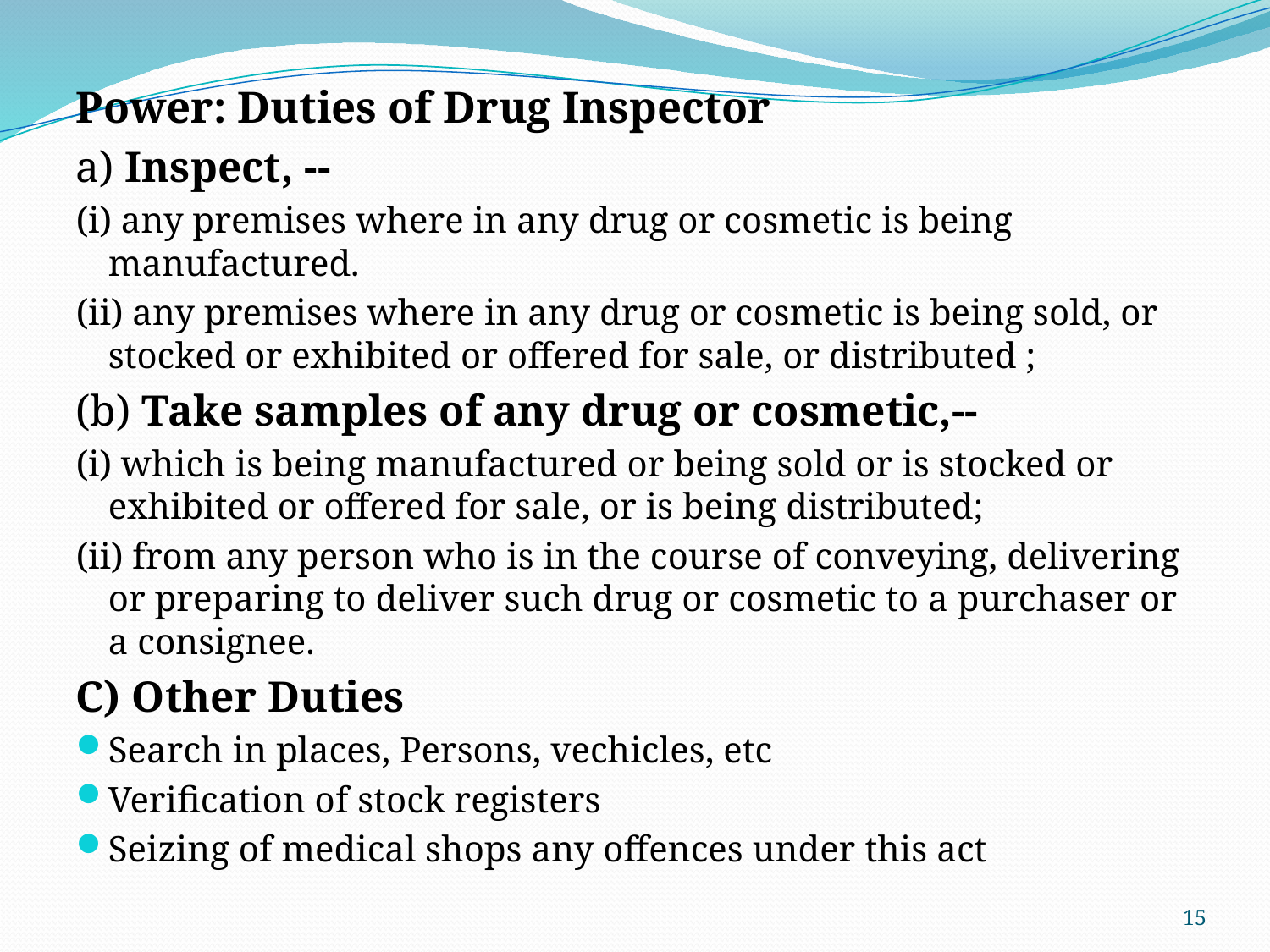

Power: Duties of Drug Inspector
a) Inspect, --
(i) any premises where in any drug or cosmetic is being manufactured.
(ii) any premises where in any drug or cosmetic is being sold, or stocked or exhibited or offered for sale, or distributed ;
(b) Take samples of any drug or cosmetic,--
(i) which is being manufactured or being sold or is stocked or exhibited or offered for sale, or is being distributed;
(ii) from any person who is in the course of conveying, delivering or preparing to deliver such drug or cosmetic to a purchaser or a consignee.
C) Other Duties
Search in places, Persons, vechicles, etc
Verification of stock registers
Seizing of medical shops any offences under this act

15